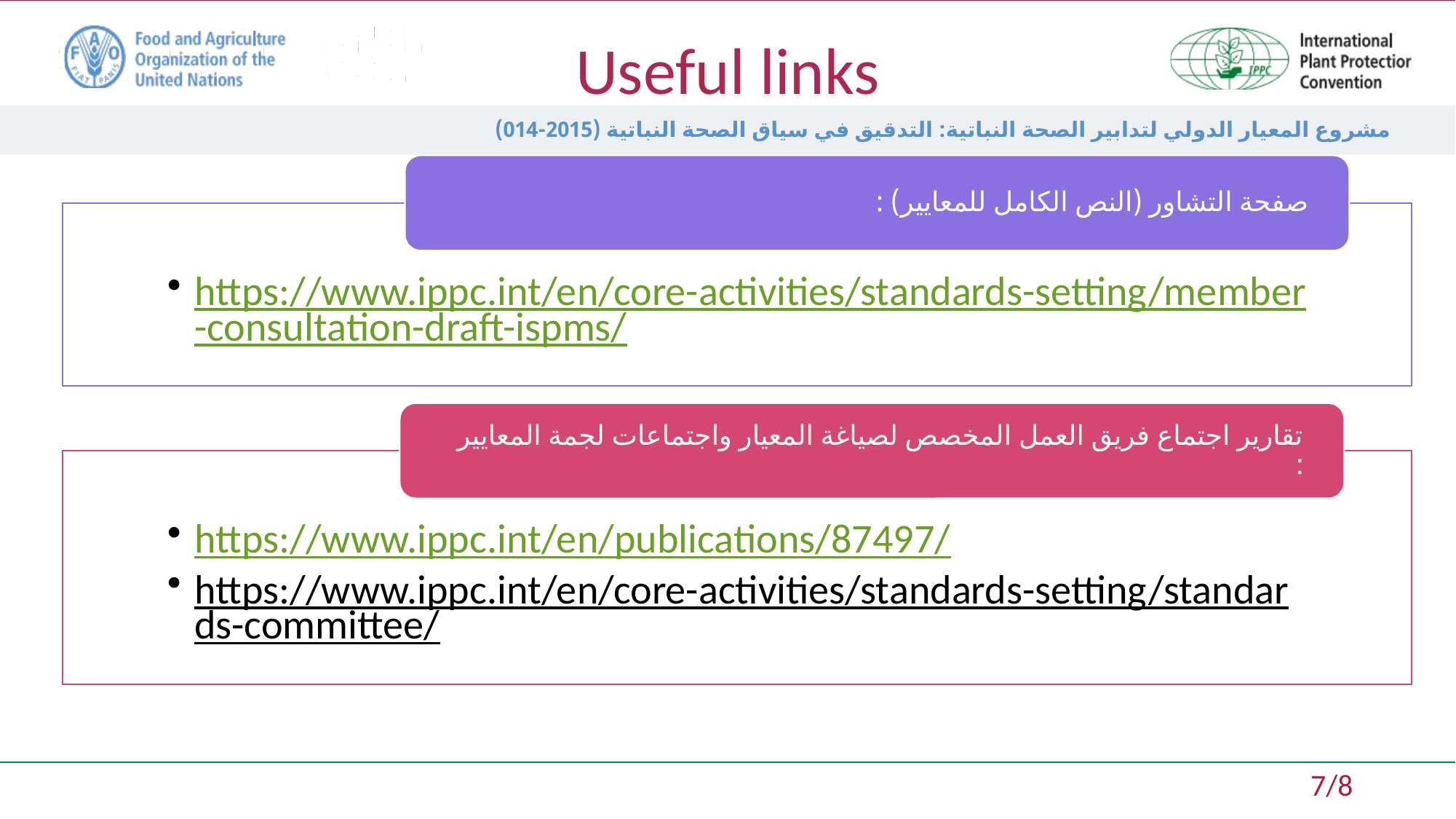

Useful links
https://www.ippc.int/en/core-activities/standards-setting/member-consultation-draft-ispms/
صفحة التشاور (النص الكامل للمعايير) :
https://www.ippc.int/en/publications/87497/
https://www.ippc.int/en/core-activities/standards-setting/standards-committee/
تقارير اجتماع فريق العمل المخصص لصياغة المعيار واجتماعات لجمة المعايير  :